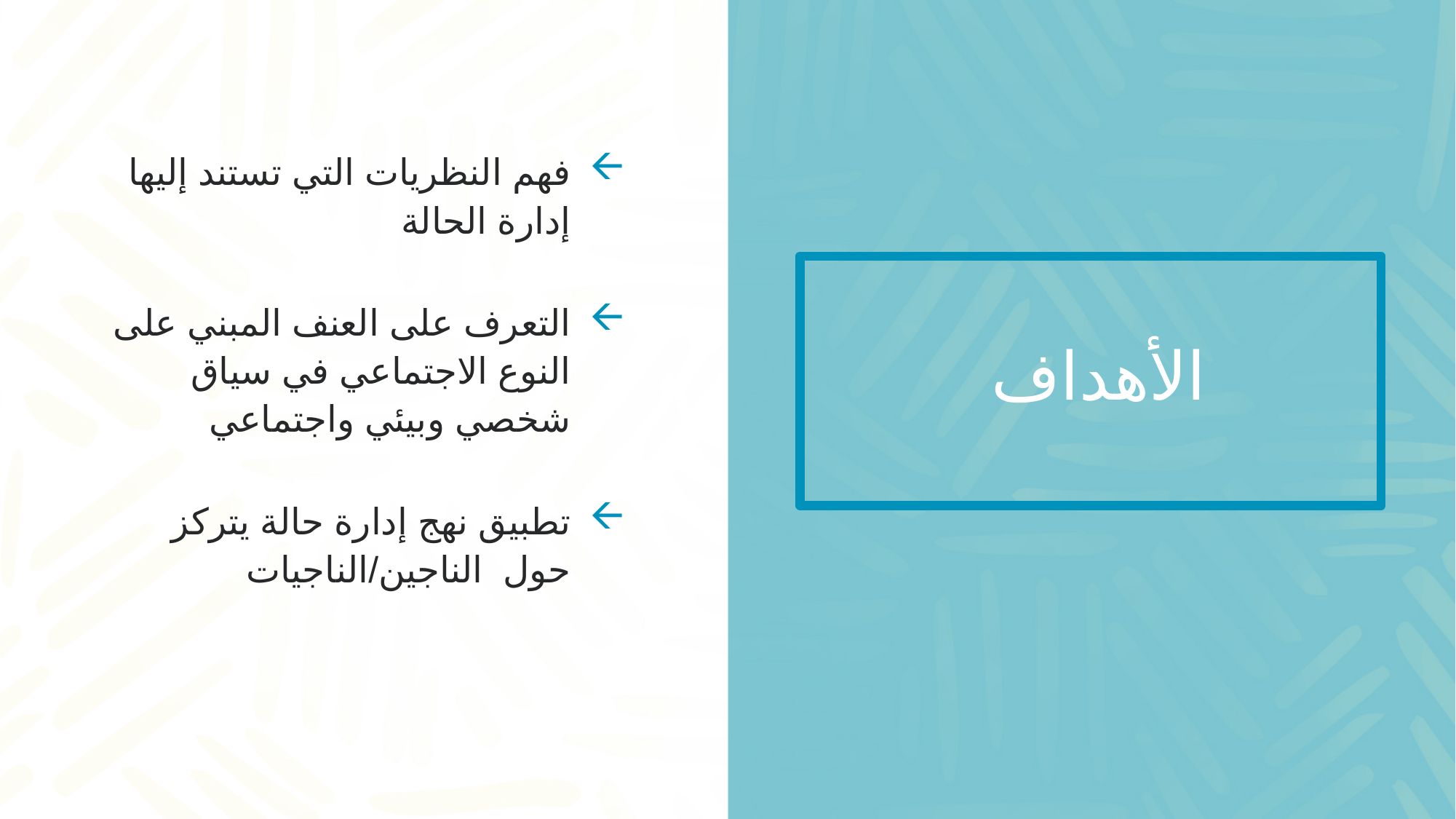

فهم النظريات التي تستند إليها إدارة الحالة
التعرف على العنف المبني على النوع الاجتماعي في سياق شخصي وبيئي واجتماعي
تطبيق نهج إدارة حالة يتركز حول  الناجين/الناجيات

# الأهداف